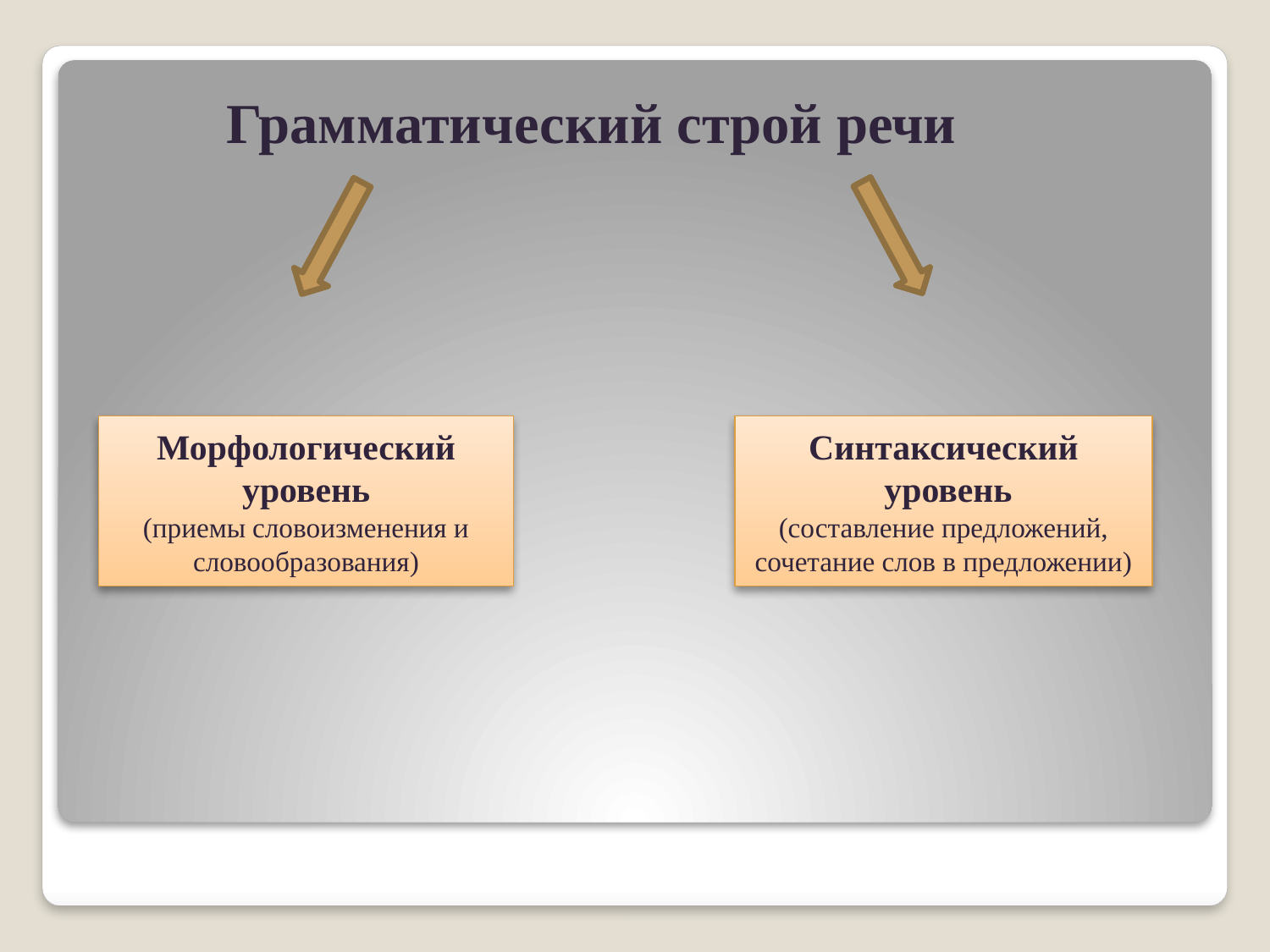

Грамматический строй речи

Морфологический уровень
(приемы словоизменения и словообразования)
Синтаксический
 уровень
(составление предложений, сочетание слов в предложении)